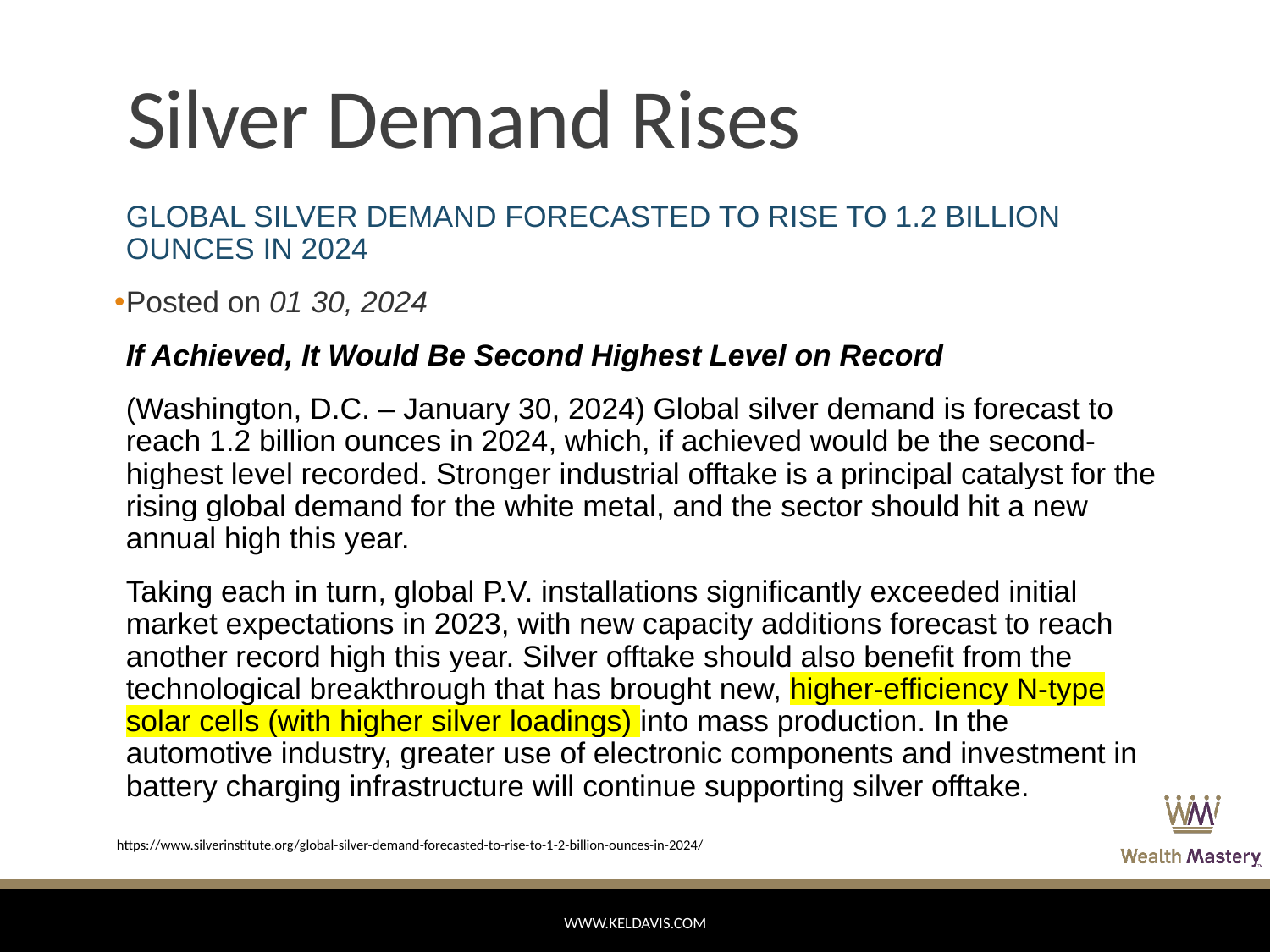

# Silver Demand Rises
GLOBAL SILVER DEMAND FORECASTED TO RISE TO 1.2 BILLION OUNCES IN 2024
Posted on 01 30, 2024
If Achieved, It Would Be Second Highest Level on Record
(Washington, D.C. – January 30, 2024) Global silver demand is forecast to reach 1.2 billion ounces in 2024, which, if achieved would be the second-highest level recorded. Stronger industrial offtake is a principal catalyst for the rising global demand for the white metal, and the sector should hit a new annual high this year.
Taking each in turn, global P.V. installations significantly exceeded initial market expectations in 2023, with new capacity additions forecast to reach another record high this year. Silver offtake should also benefit from the technological breakthrough that has brought new, higher-efficiency N-type solar cells (with higher silver loadings) into mass production. In the automotive industry, greater use of electronic components and investment in battery charging infrastructure will continue supporting silver offtake.
https://www.silverinstitute.org/global-silver-demand-forecasted-to-rise-to-1-2-billion-ounces-in-2024/
www.keldavis.com